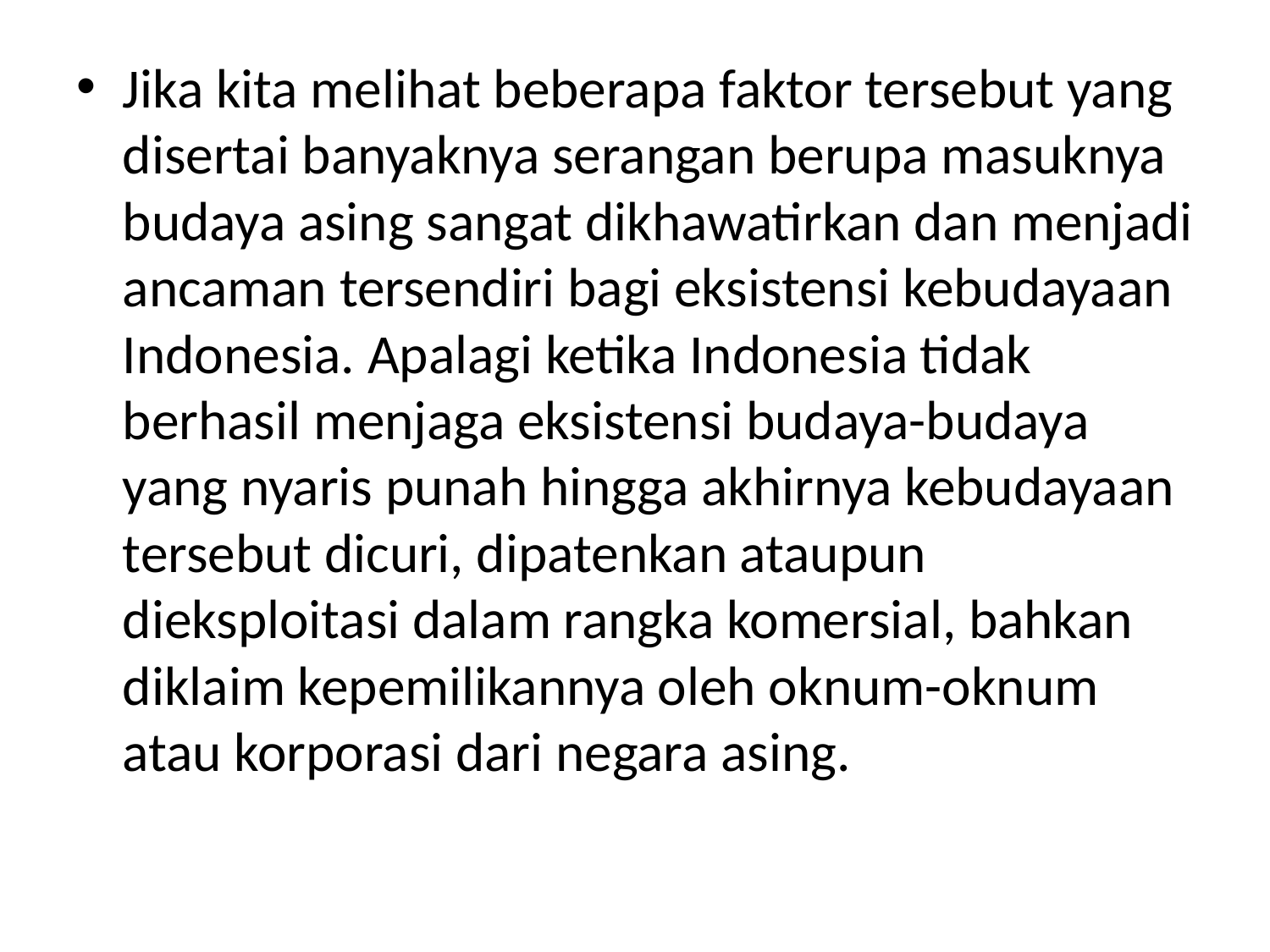

Jika kita melihat beberapa faktor tersebut yang disertai banyaknya serangan berupa masuknya budaya asing sangat dikhawatirkan dan menjadi ancaman tersendiri bagi eksistensi kebudayaan Indonesia. Apalagi ketika Indonesia tidak berhasil menjaga eksistensi budaya-budaya yang nyaris punah hingga akhirnya kebudayaan tersebut dicuri, dipatenkan ataupun dieksploitasi dalam rangka komersial, bahkan diklaim kepemilikannya oleh oknum-oknum atau korporasi dari negara asing.